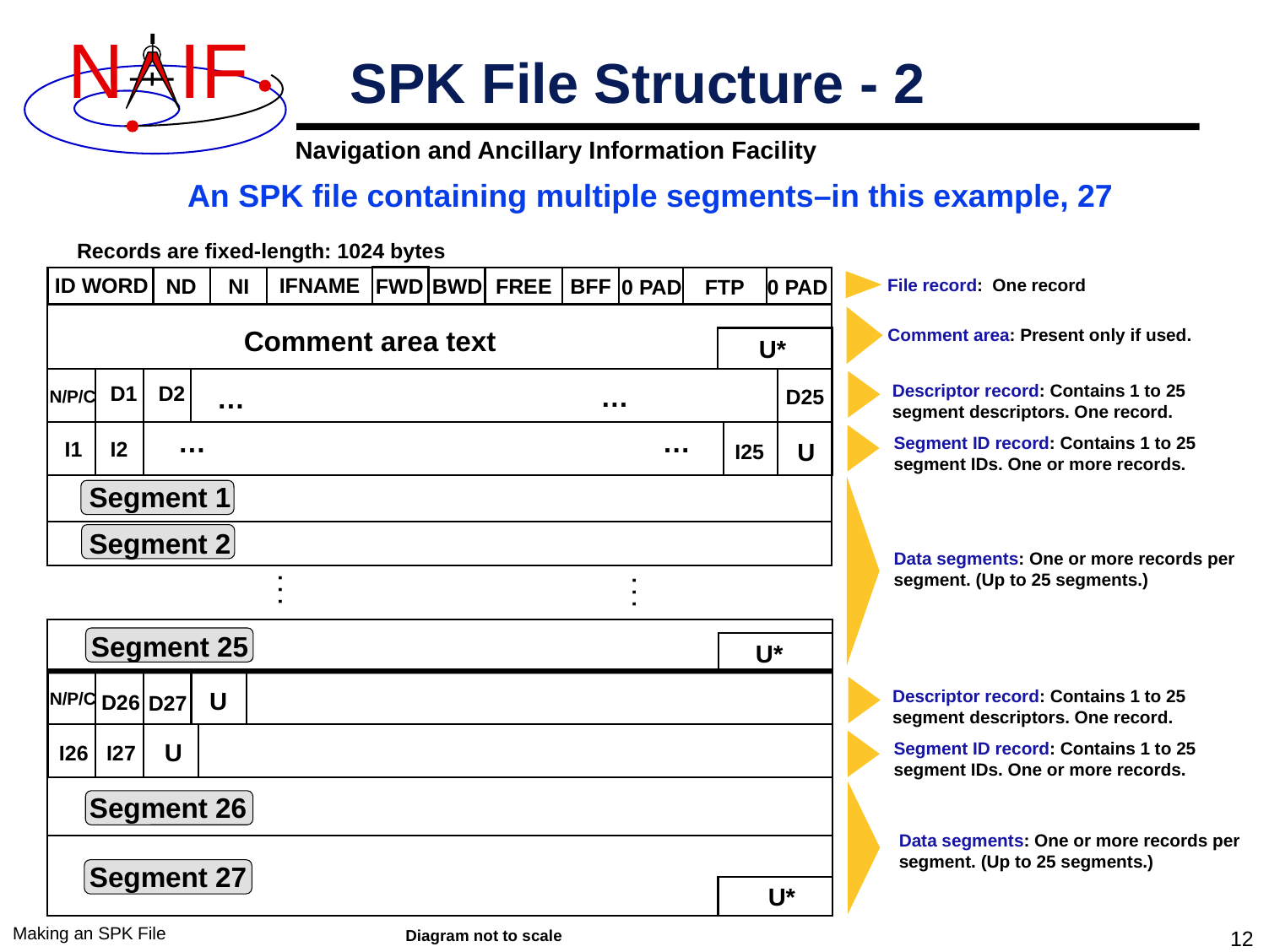

# SPK File Structure - 2
An SPK file containing multiple segments–in this example, 27
Records are fixed-length: 1024 bytes
ID WORD
IFNAME

ND
NI
BWD
FWD

FREE

BFF

FTP
0 PAD
File record:  One record
0 PAD

Comment area text

Comment area: Present only if used.
U*

…
Descriptor record: Contains 1 to 25 segment descriptors. One record.
D1
D2
…
D25

N/P/C
…
…

Segment ID record: Contains 1 to 25 segment IDs. One or more records.
I2
I1
U
I25

Segment 1

Segment 2

Data segments: One or more records per segment. (Up to 25 segments.)

. . .
. . .

Segment 25

U*

Descriptor record: Contains 1 to 25 segment descriptors. One record.
U
N/P/C
D26
D27

U
Segment ID record: Contains 1 to 25 segment IDs. One or more records.
I26
I27

Segment 26

Data segments: One or more records per segment. (Up to 25 segments.)

Segment 27

U*

Making an SPK File
12
Diagram not to scale